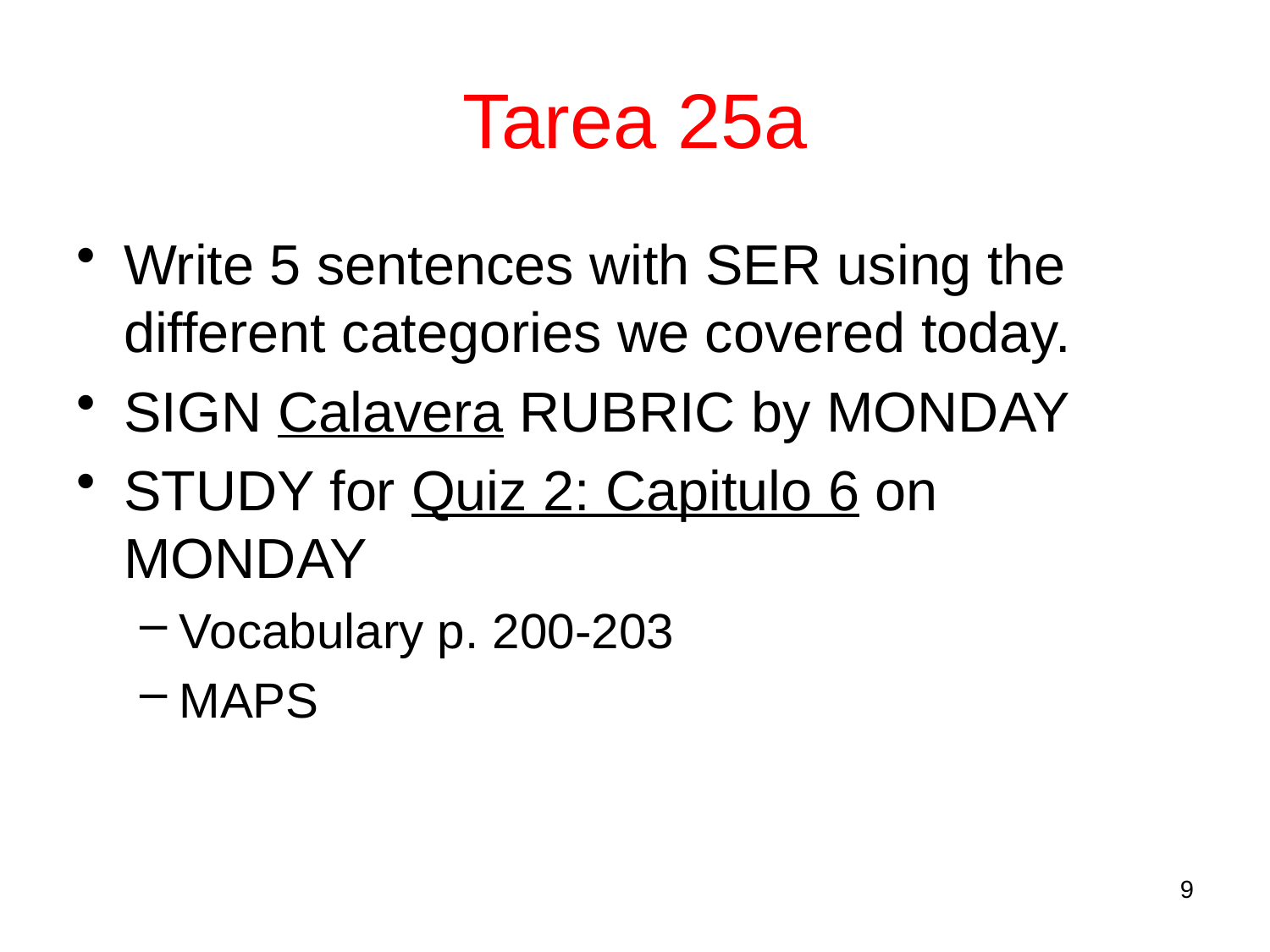

# Tarea 25a
Write 5 sentences with SER using the different categories we covered today.
SIGN Calavera RUBRIC by MONDAY
STUDY for Quiz 2: Capitulo 6 on MONDAY
Vocabulary p. 200-203
MAPS
9